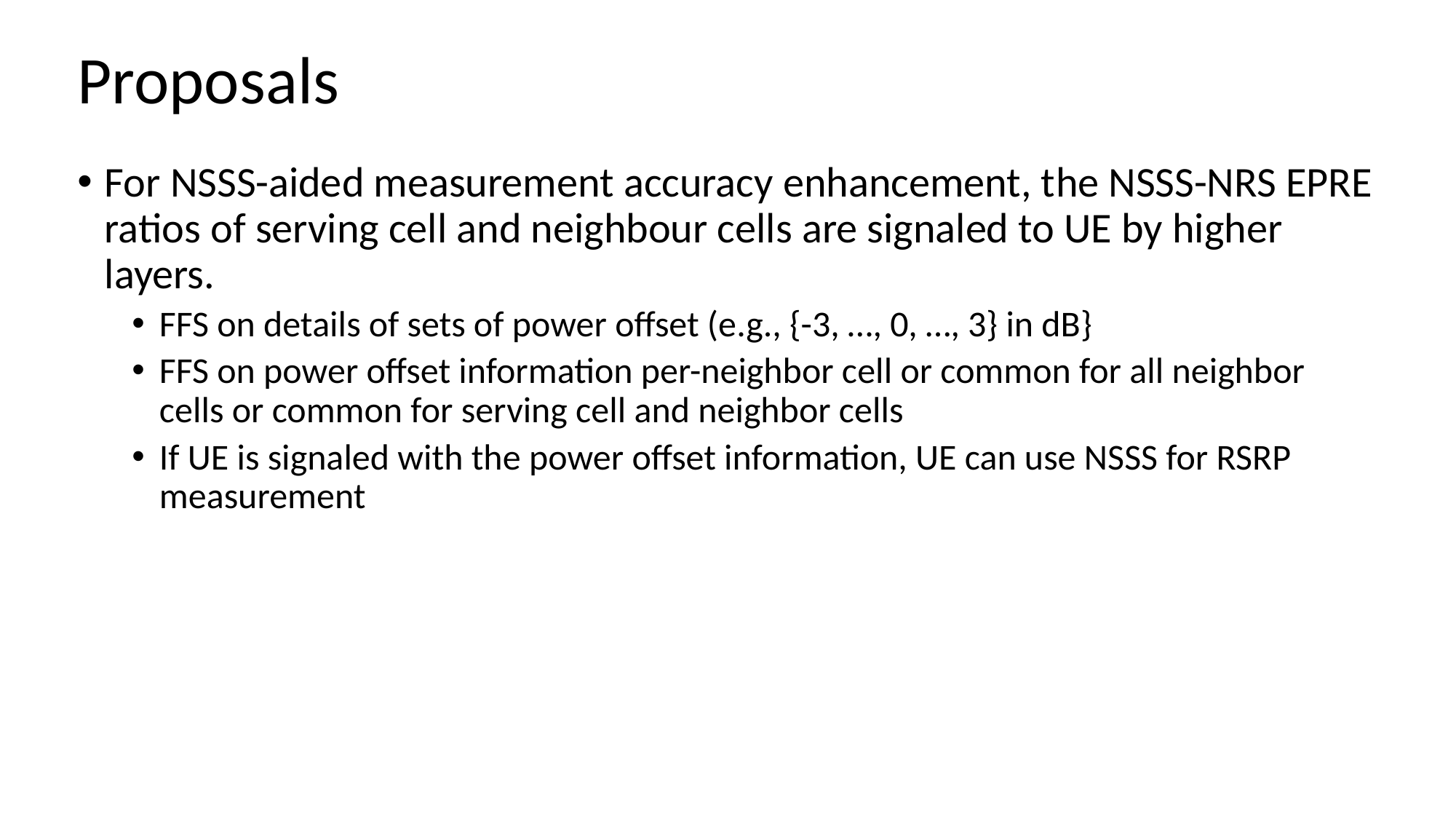

# Proposals
For NSSS-aided measurement accuracy enhancement, the NSSS-NRS EPRE ratios of serving cell and neighbour cells are signaled to UE by higher layers.
FFS on details of sets of power offset (e.g., {-3, …, 0, …, 3} in dB}
FFS on power offset information per-neighbor cell or common for all neighbor cells or common for serving cell and neighbor cells
If UE is signaled with the power offset information, UE can use NSSS for RSRP measurement